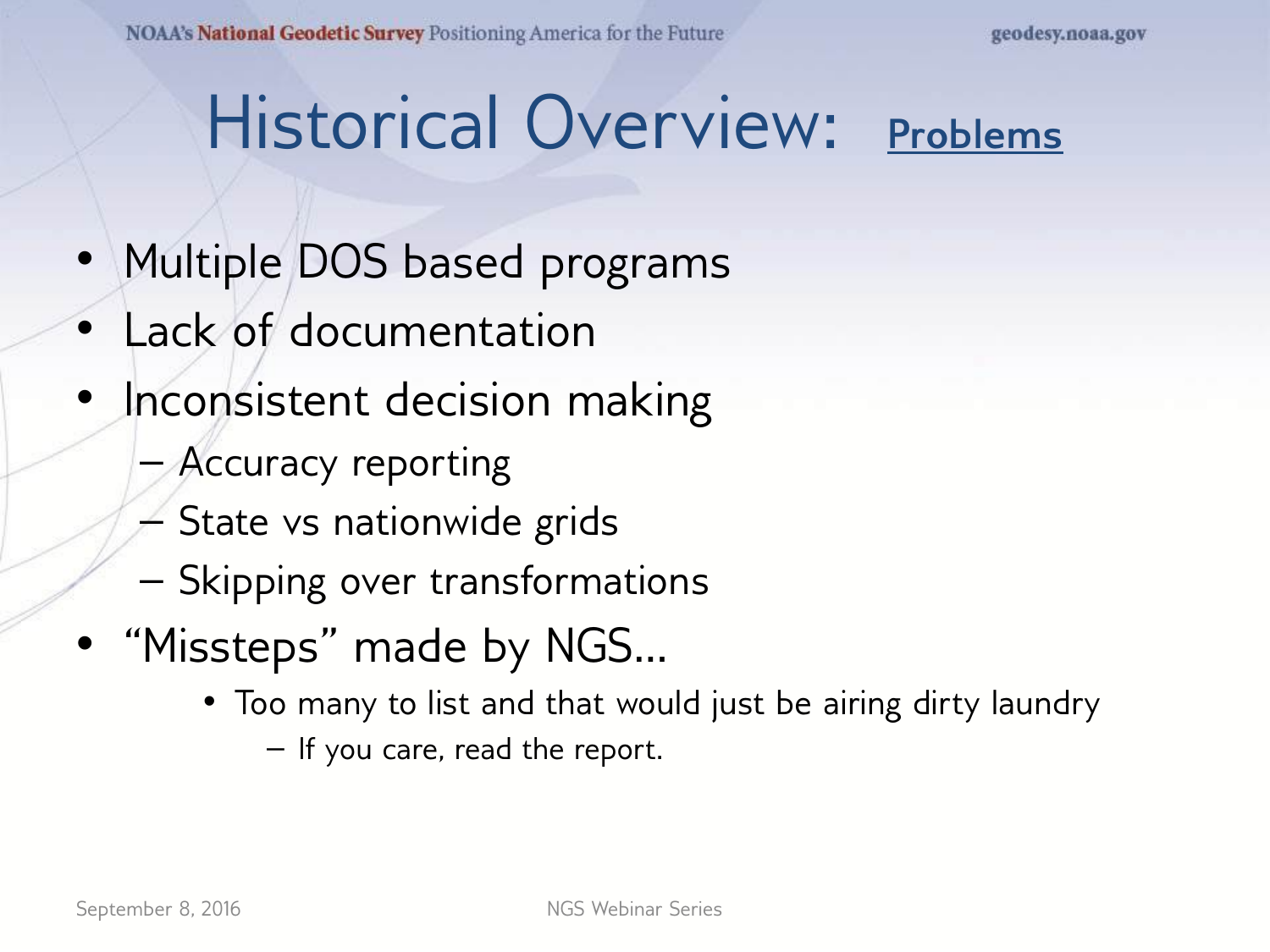

# Historical Overview:  Problems
Multiple DOS based programs
Lack of documentation
Inconsistent decision making
Accuracy reporting
State vs nationwide grids
Skipping over transformations
“Missteps” made by NGS…
Too many to list and that would just be airing dirty laundry
If you care, read the report.

September 8, 2016
NGS Webinar Series